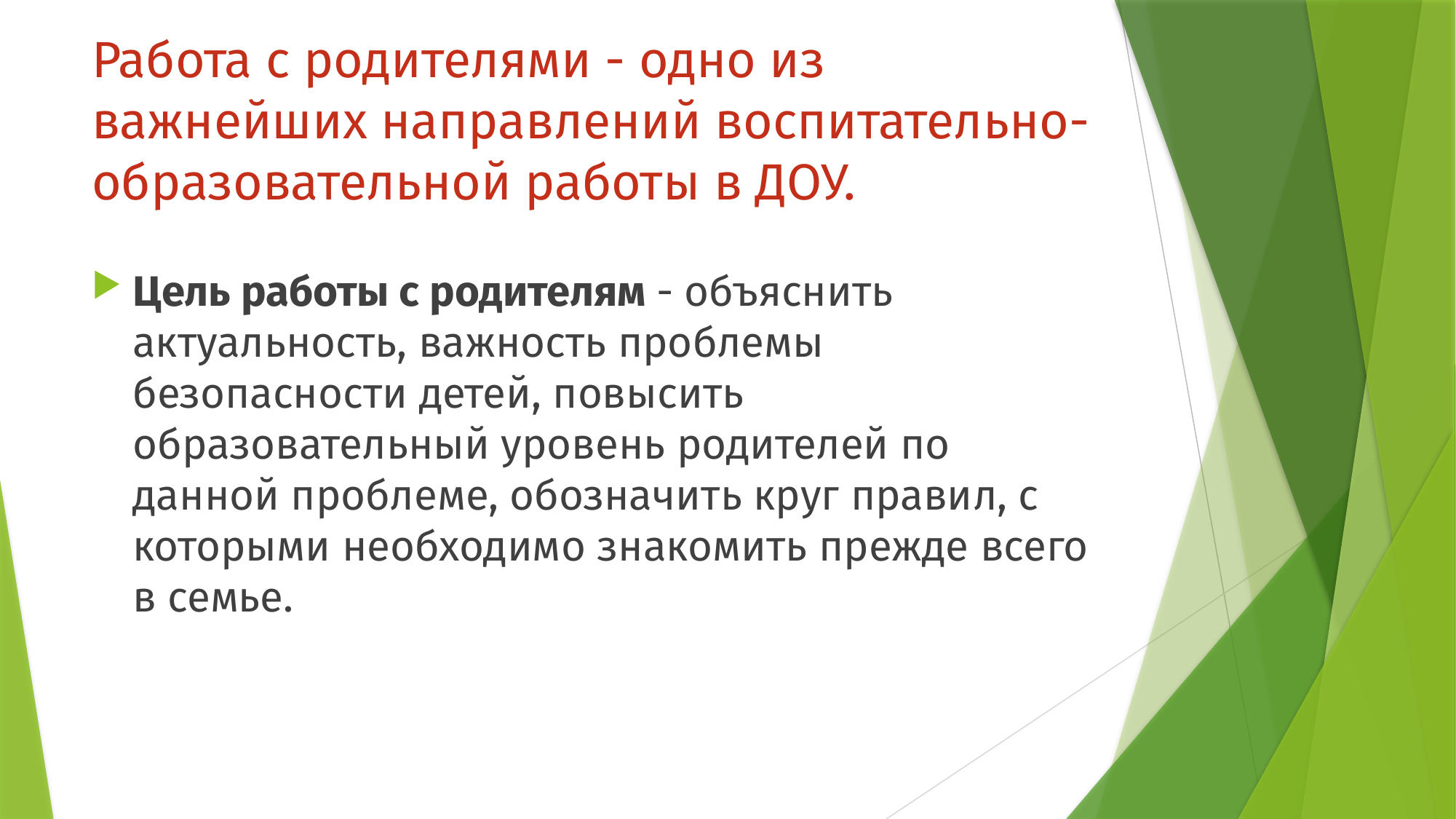

# Работа с родителями - одно из важнейших направлений воспитательно-образовательной работы в ДОУ.
Цель работы с родителям - объяснить актуальность, важность проблемы безопасности детей, повысить образовательный уровень родителей по данной проблеме, обозначить круг правил, с которыми необходимо знакомить прежде всего в семье.